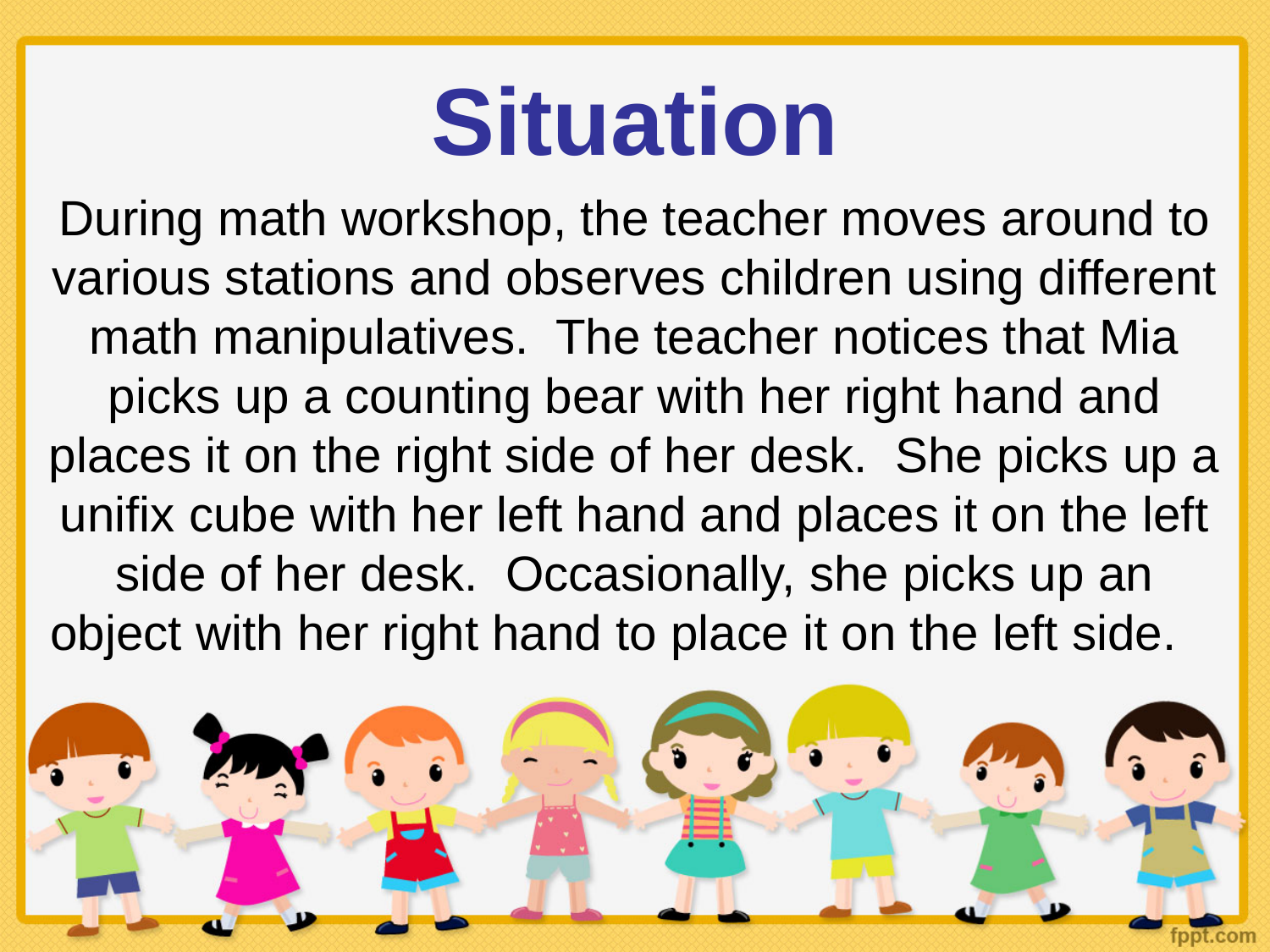

# Situation
During math workshop, the teacher moves around to various stations and observes children using different math manipulatives.  The teacher notices that Mia picks up a counting bear with her right hand and places it on the right side of her desk.  She picks up a unifix cube with her left hand and places it on the left side of her desk.  Occasionally, she picks up an object with her right hand to place it on the left side.